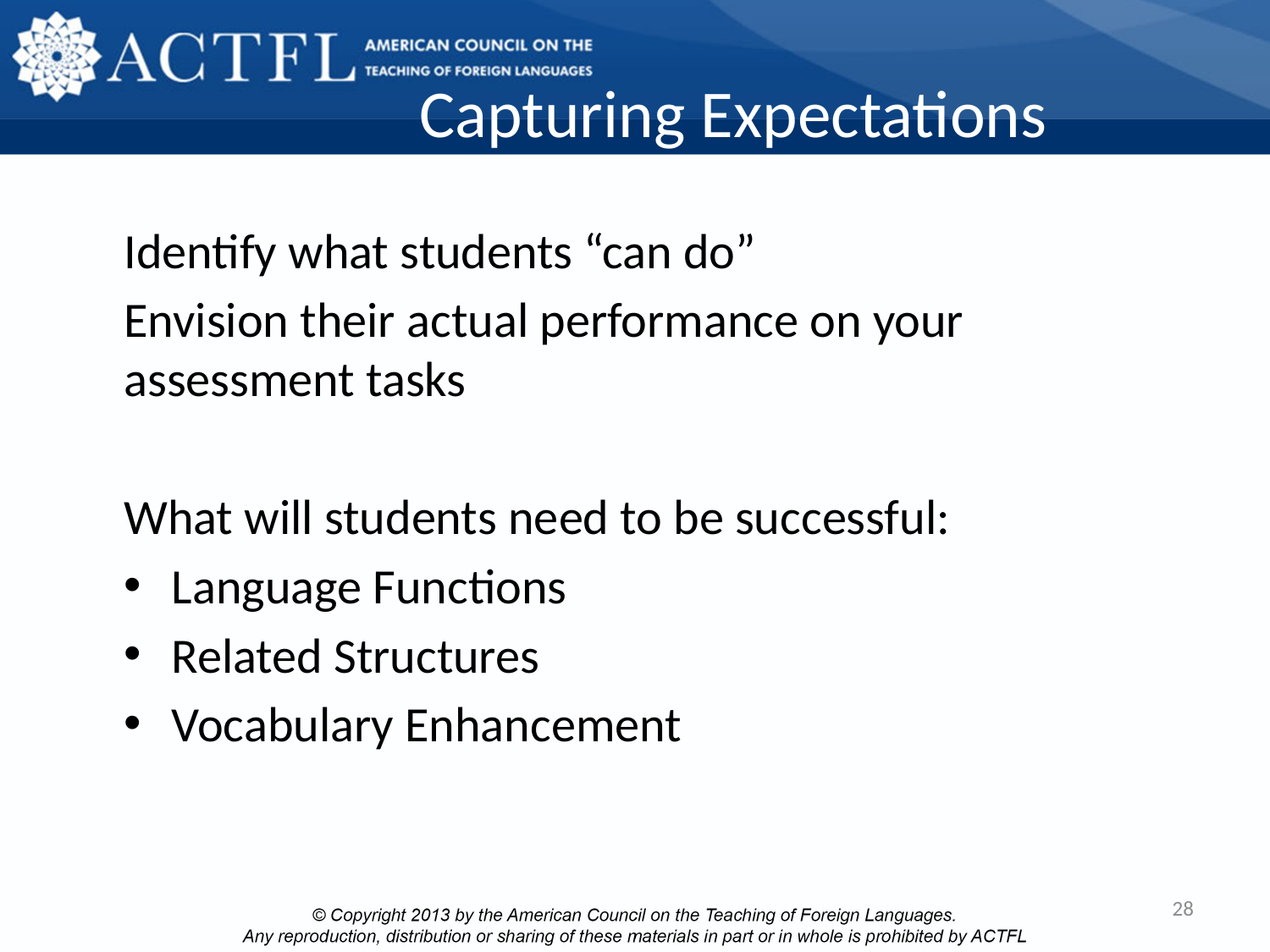

# Capturing Expectations
Identify what students “can do”
Envision their actual performance on your assessment tasks

What will students need to be successful:
Language Functions
Related Structures
Vocabulary Enhancement

28